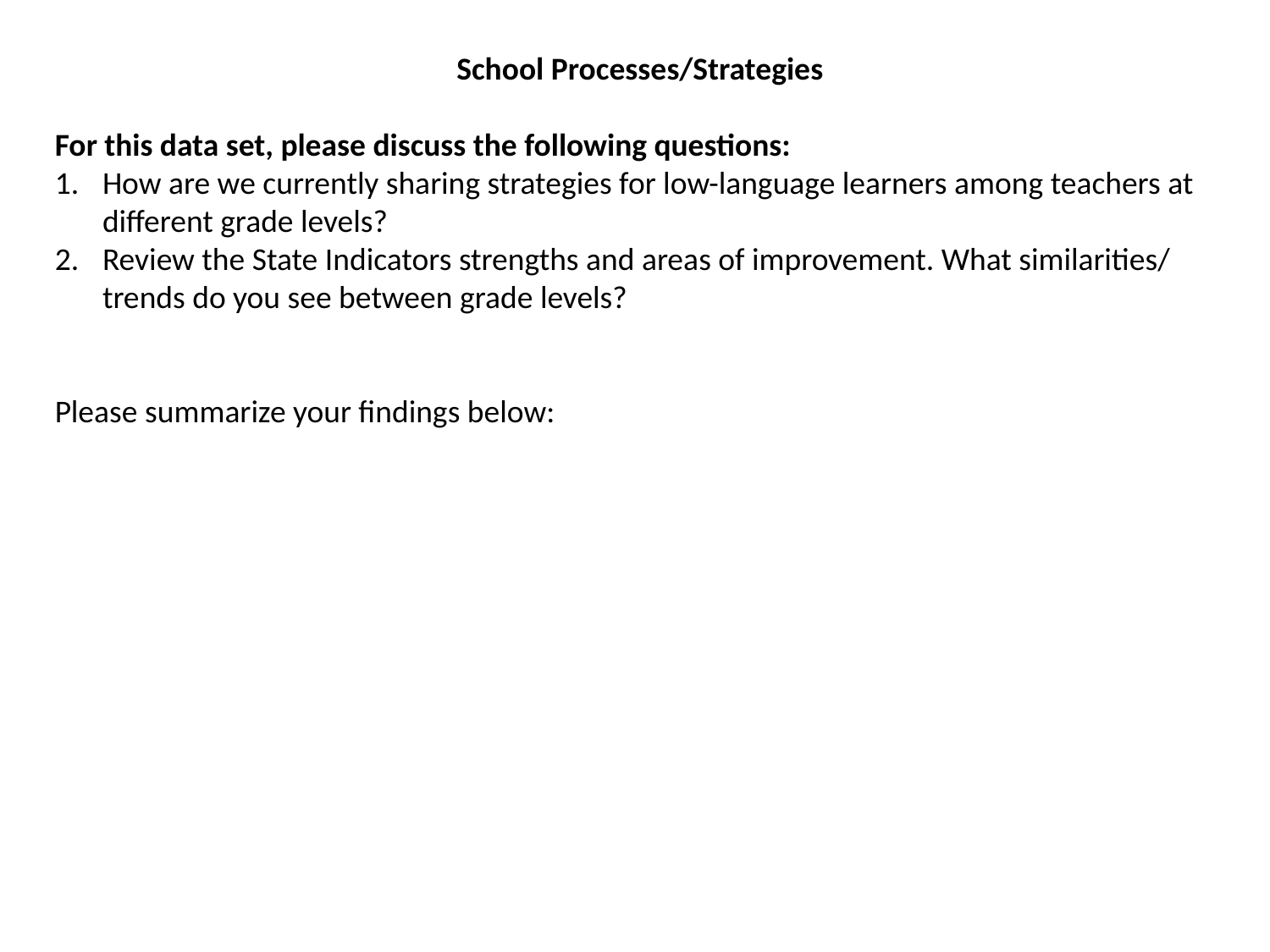

School Processes/Strategies

For this data set, please discuss the following questions:
How are we currently sharing strategies for low-language learners among teachers at different grade levels?
Review the State Indicators strengths and areas of improvement. What similarities/ trends do you see between grade levels?

Please summarize your findings below: